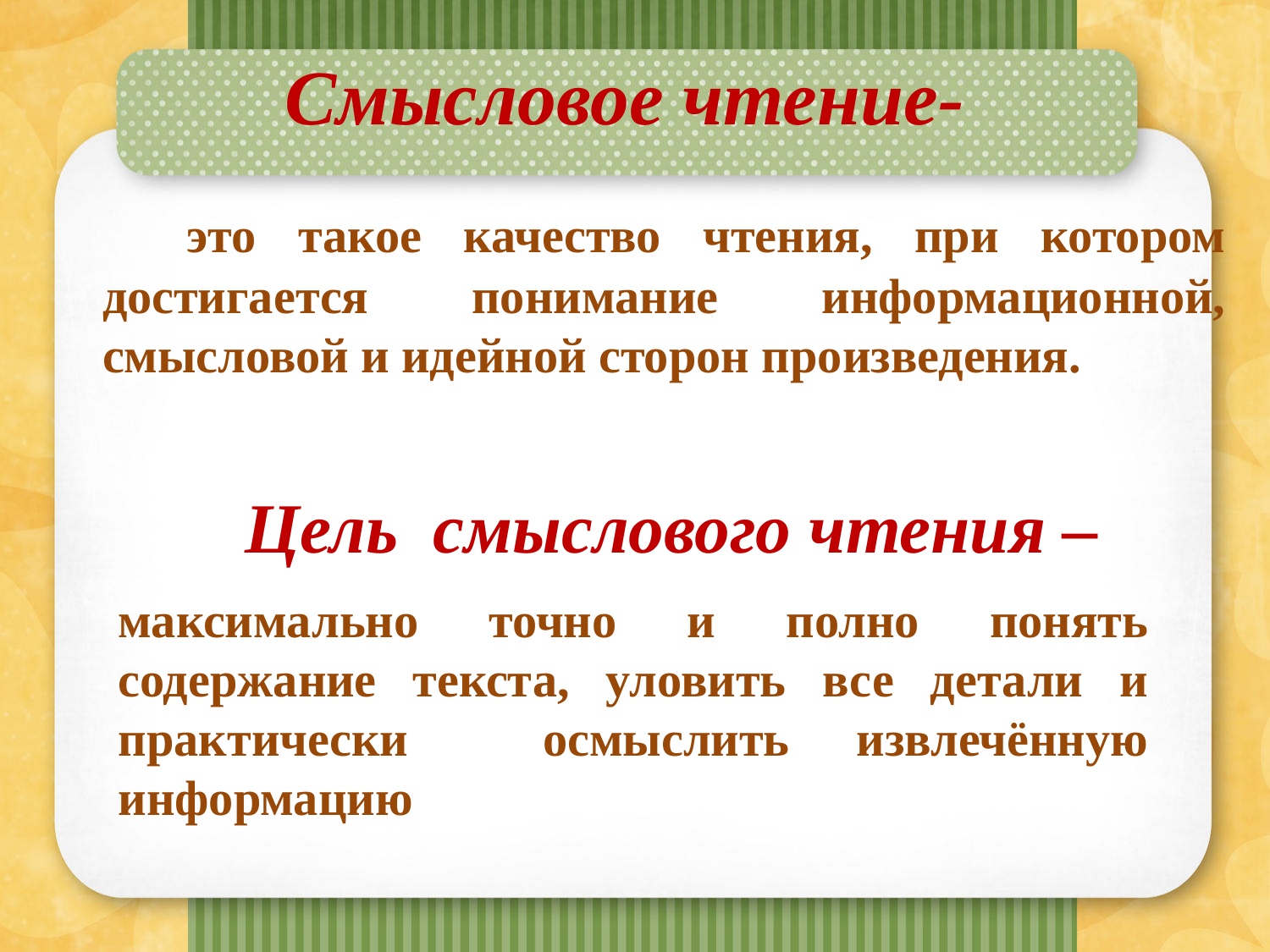

Смысловое чтение-
   это такое качество чтения, при котором достигается понимание информационной, смысловой и идейной сторон произведения.

	Цель  смыслового чтения –

максимально точно и полно понять содержание текста, уловить все детали и практически  осмыслить извлечённую информацию